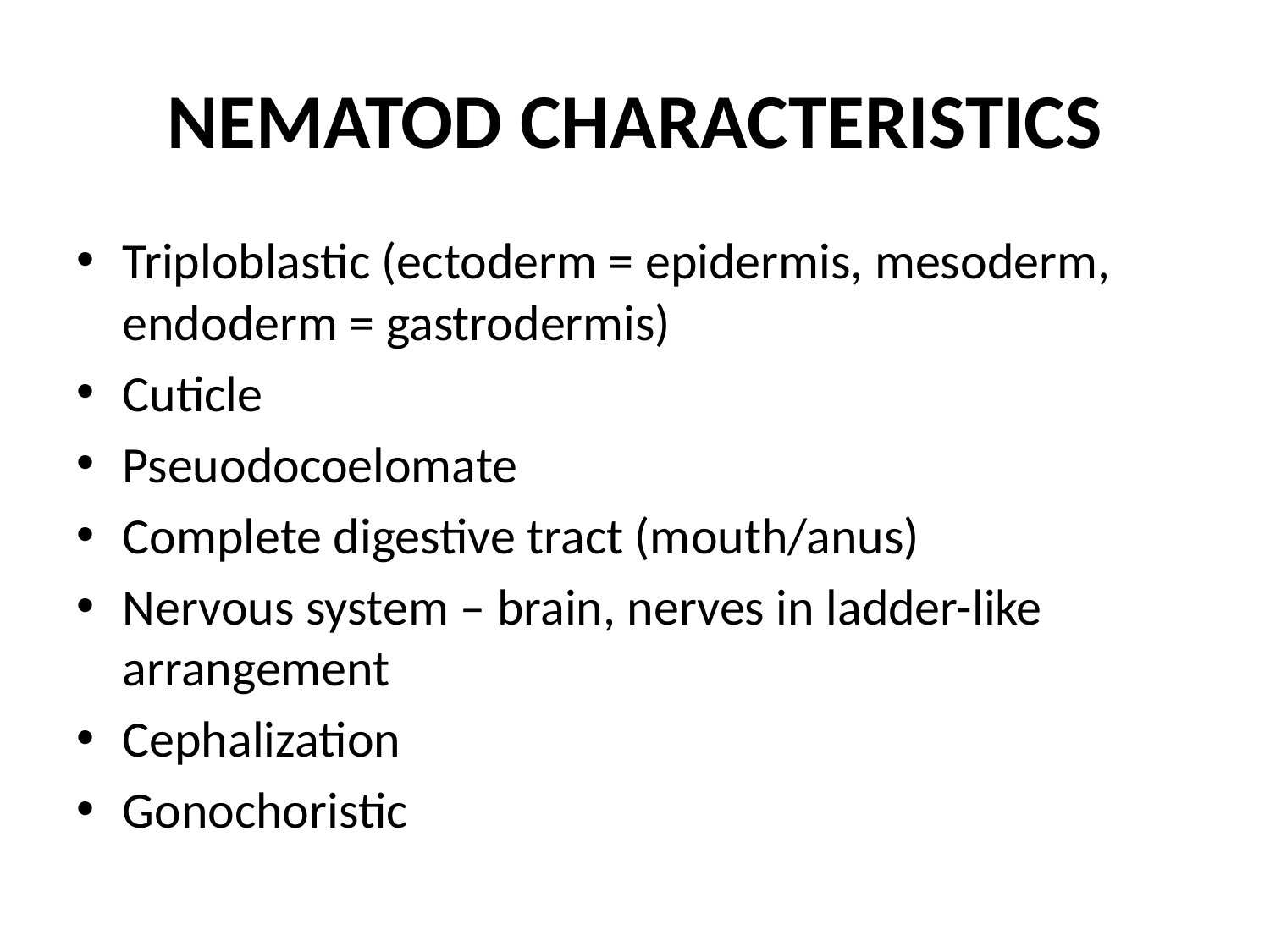

# NEMATOD CHARACTERISTICS
Triploblastic (ectoderm = epidermis, mesoderm, endoderm = gastrodermis)
Cuticle
Pseuodocoelomate
Complete digestive tract (mouth/anus)
Nervous system – brain, nerves in ladder-like arrangement
Cephalization
Gonochoristic